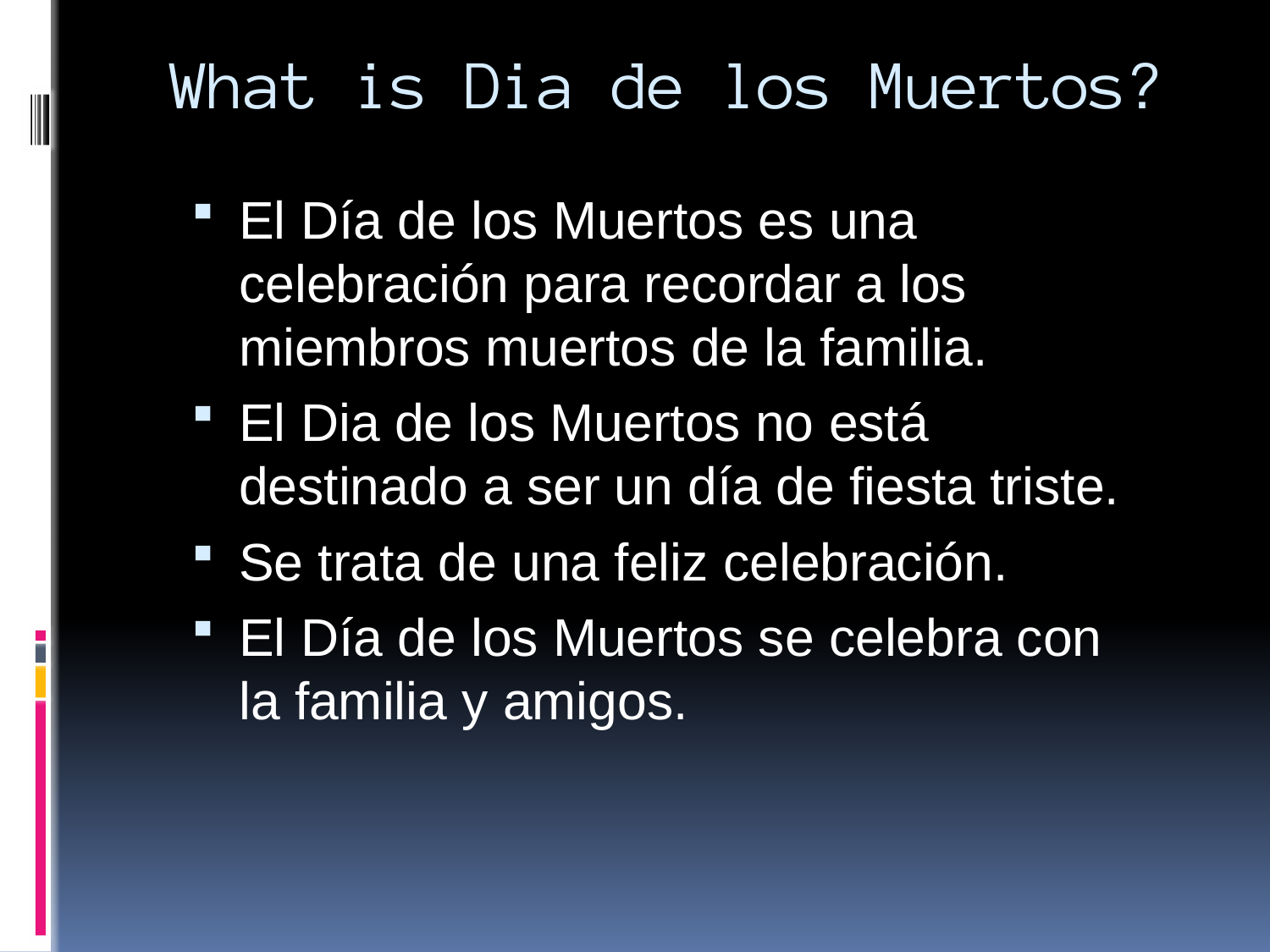

What is Dia de los Muertos?
El Día de los Muertos es una celebración para recordar a los miembros muertos de la familia.
El Dia de los Muertos no está destinado a ser un día de fiesta triste.
Se trata de una feliz celebración.
El Día de los Muertos se celebra con la familia y amigos.